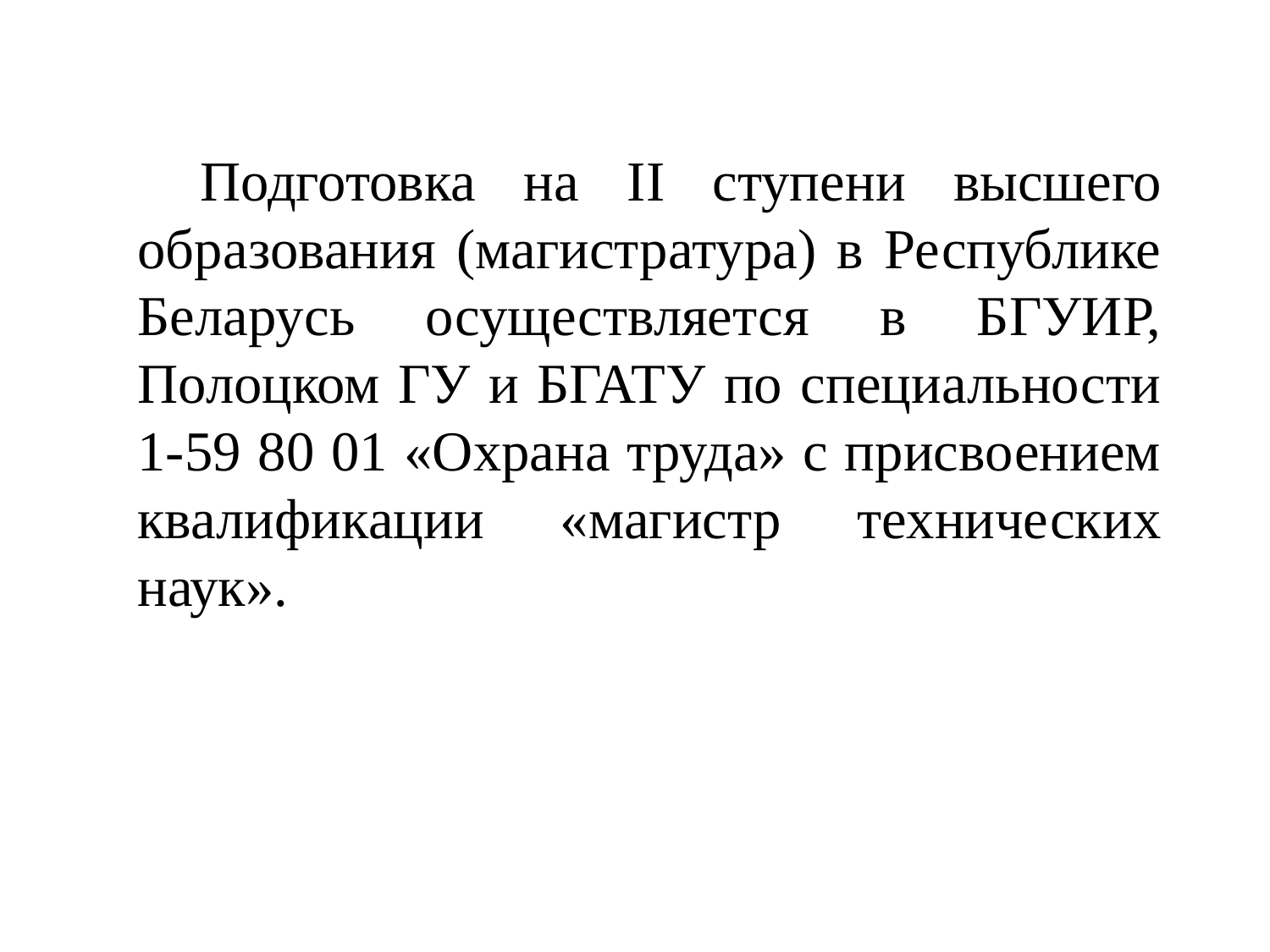

# Подготовка на II ступени высшего образования (магистратура) в Республике Беларусь осуществляется в БГУИР, Полоцком ГУ и БГАТУ по специальности 1-59 80 01 «Охрана труда» с присвоением квалификации «магистр технических наук».